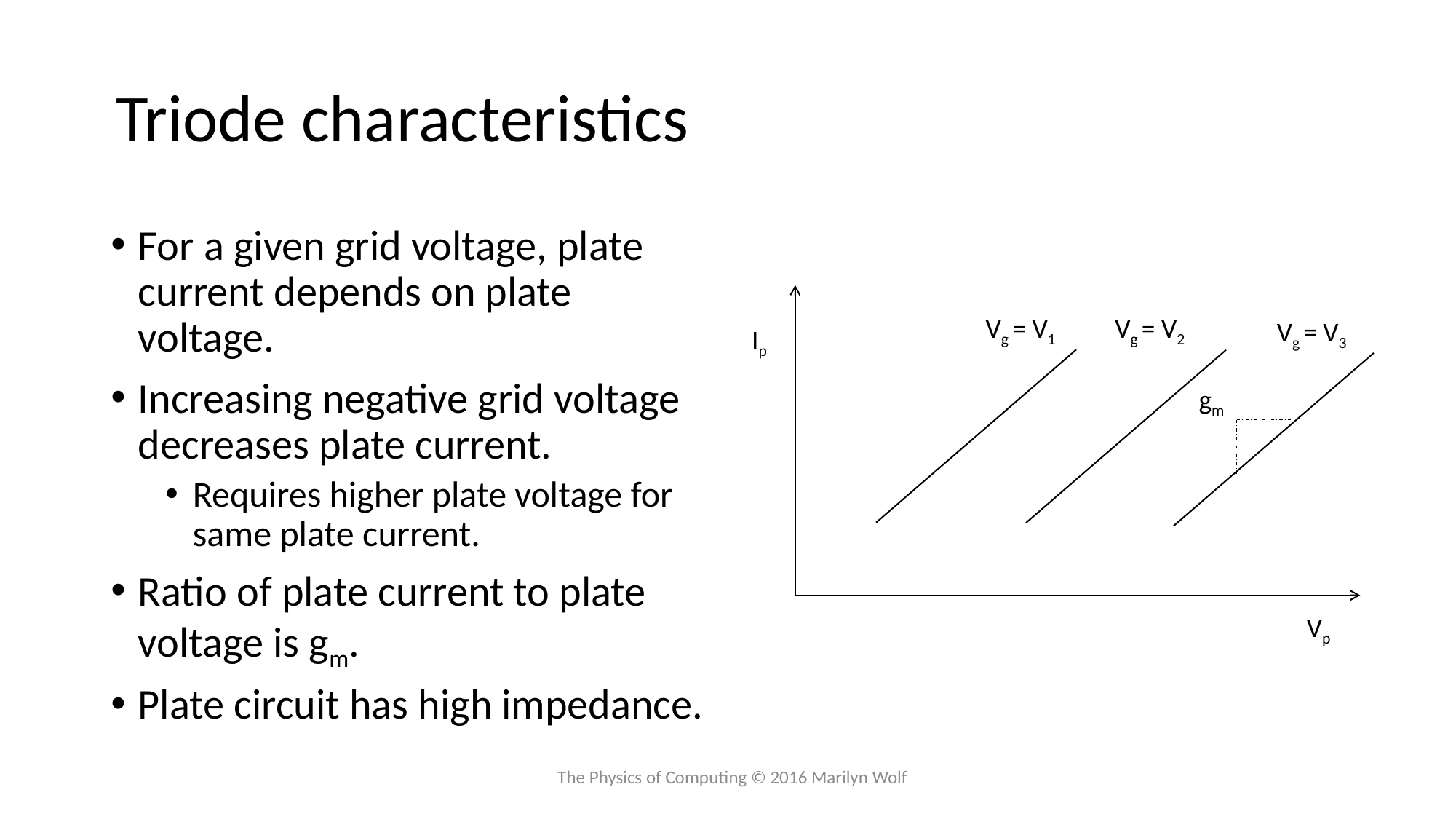

# Triode characteristics
For a given grid voltage, plate current depends on plate voltage.
Increasing negative grid voltage decreases plate current.
Requires higher plate voltage for same plate current.
Ratio of plate current to plate voltage is gm.
Plate circuit has high impedance.
Vg = V1
Vg = V2
Vg = V3
Ip
gm
Vp
The Physics of Computing © 2016 Marilyn Wolf